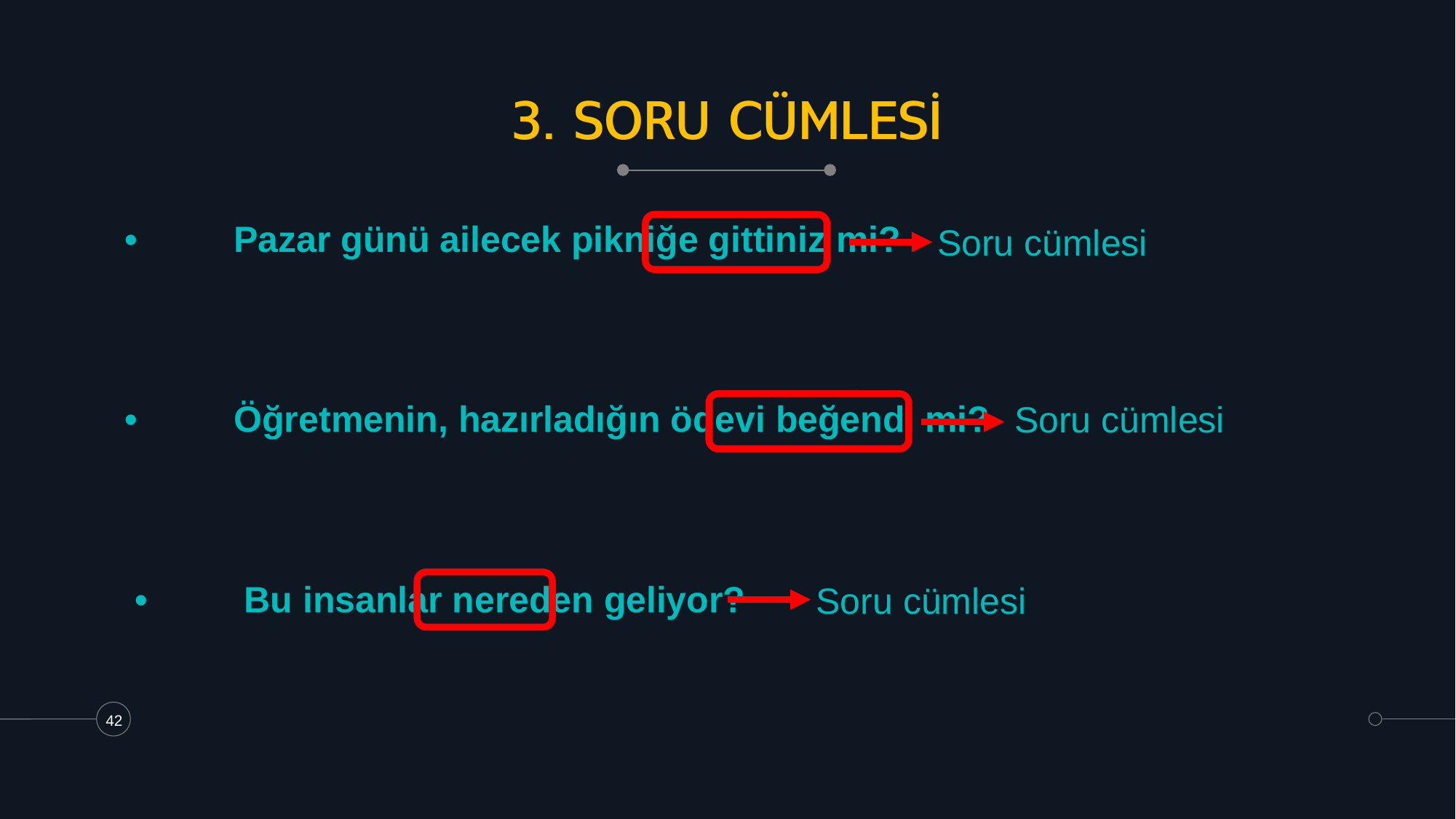

# 3. SORU CÜMLESİ

Soru cümlesi
•	Pazar günü ailecek pikniğe gittiniz mi?
Soru cümlesi

•	Öğretmenin, hazırladığın ödevi beğendi mi?

Soru cümlesi
•	Bu insanlar nereden geliyor?
42